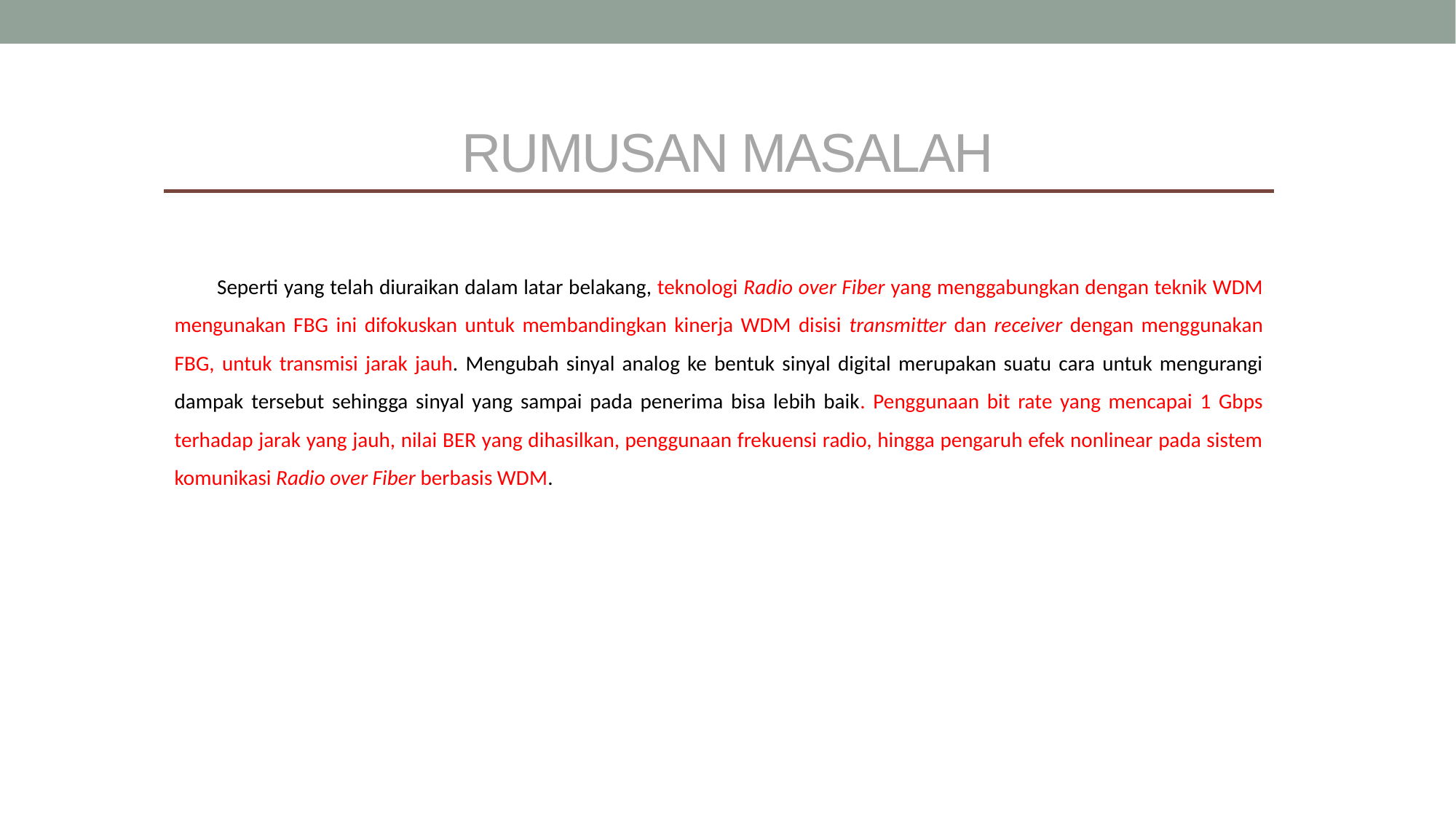

# RUMUSAN MASALAH
Seperti yang telah diuraikan dalam latar belakang, teknologi Radio over Fiber yang menggabungkan dengan teknik WDM mengunakan FBG ini difokuskan untuk membandingkan kinerja WDM disisi transmitter dan receiver dengan menggunakan FBG, untuk transmisi jarak jauh. Mengubah sinyal analog ke bentuk sinyal digital merupakan suatu cara untuk mengurangi dampak tersebut sehingga sinyal yang sampai pada penerima bisa lebih baik. Penggunaan bit rate yang mencapai 1 Gbps terhadap jarak yang jauh, nilai BER yang dihasilkan, penggunaan frekuensi radio, hingga pengaruh efek nonlinear pada sistem komunikasi Radio over Fiber berbasis WDM.